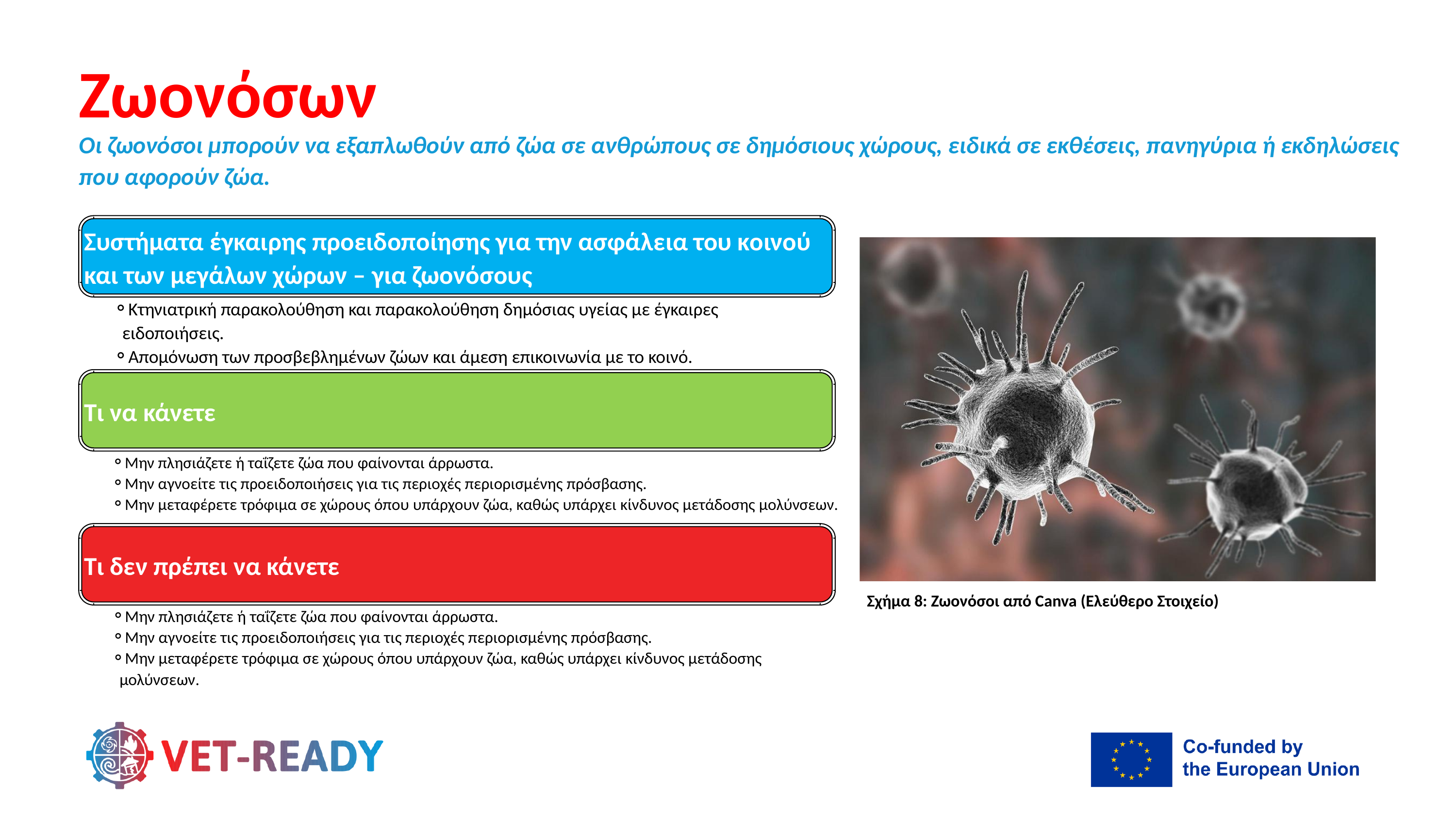

Ζωονόσων
Οι ζωονόσοι μπορούν να εξαπλωθούν από ζώα σε ανθρώπους σε δημόσιους χώρους, ειδικά σε εκθέσεις, πανηγύρια ή εκδηλώσεις που αφορούν ζώα.

Συστήματα έγκαιρης προειδοποίησης για την ασφάλεια του κοινού και των μεγάλων χώρων – για ζωονόσους

Κτηνιατρική παρακολούθηση και παρακολούθηση δημόσιας υγείας με έγκαιρες ειδοποιήσεις.
Απομόνωση των προσβεβλημένων ζώων και άμεση επικοινωνία με το κοινό.
Πρωτόκολλα χώρων για τον περιορισμό της έκθεσης και της επαφής.

Τι να κάνετε
Μην πλησιάζετε ή ταΐζετε ζώα που φαίνονται άρρωστα.
Μην αγνοείτε τις προειδοποιήσεις για τις περιοχές περιορισμένης πρόσβασης.
Μην μεταφέρετε τρόφιμα σε χώρους όπου υπάρχουν ζώα, καθώς υπάρχει κίνδυνος μετάδοσης μολύνσεων.

Τι δεν πρέπει να κάνετε
Σχήμα 8: Ζωονόσοι από Canva (Ελεύθερο Στοιχείο)
Μην πλησιάζετε ή ταΐζετε ζώα που φαίνονται άρρωστα.
Μην αγνοείτε τις προειδοποιήσεις για τις περιοχές περιορισμένης πρόσβασης.
Μην μεταφέρετε τρόφιμα σε χώρους όπου υπάρχουν ζώα, καθώς υπάρχει κίνδυνος μετάδοσης μολύνσεων.